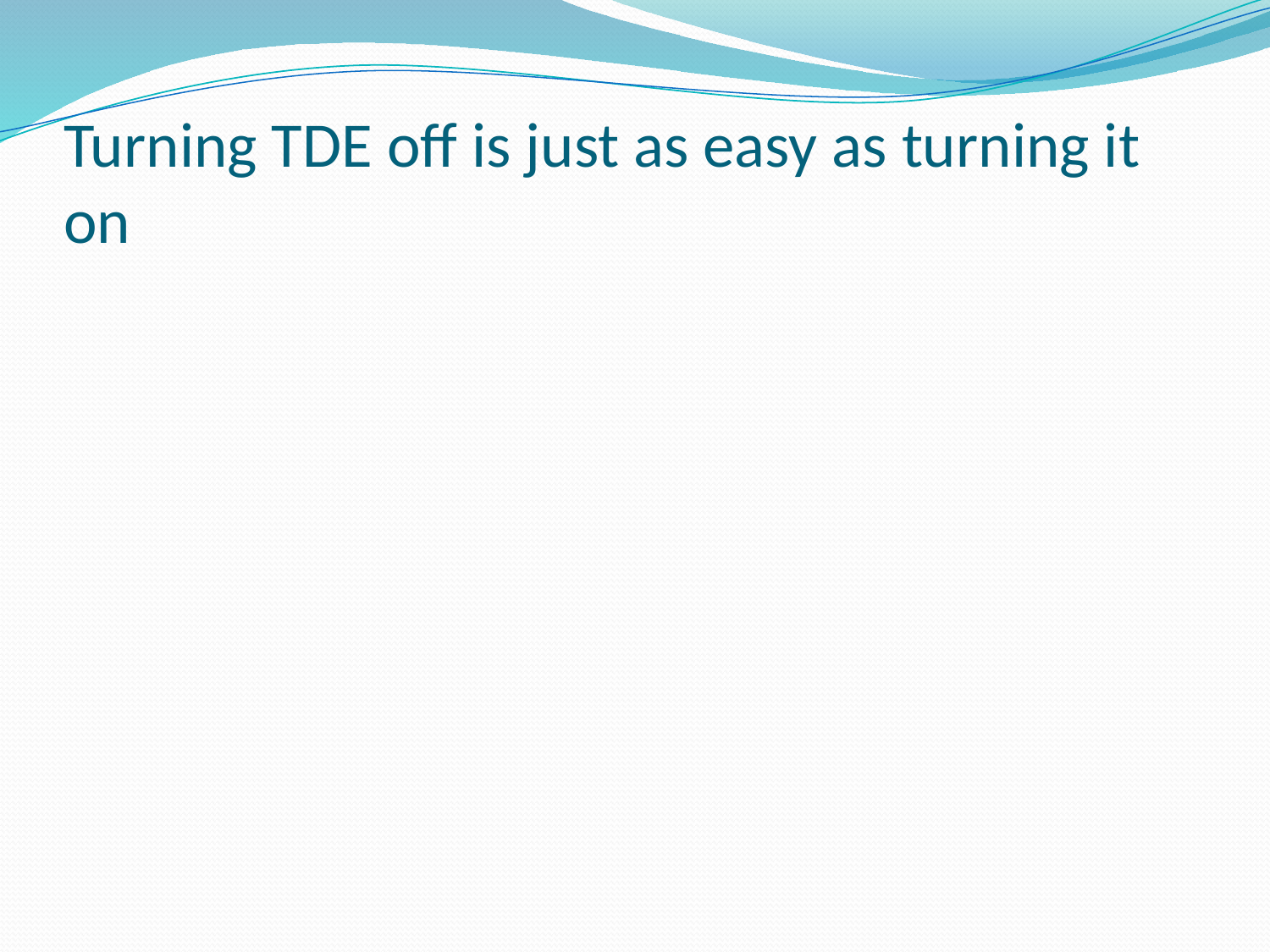

# Turning TDE off is just as easy as turning it on